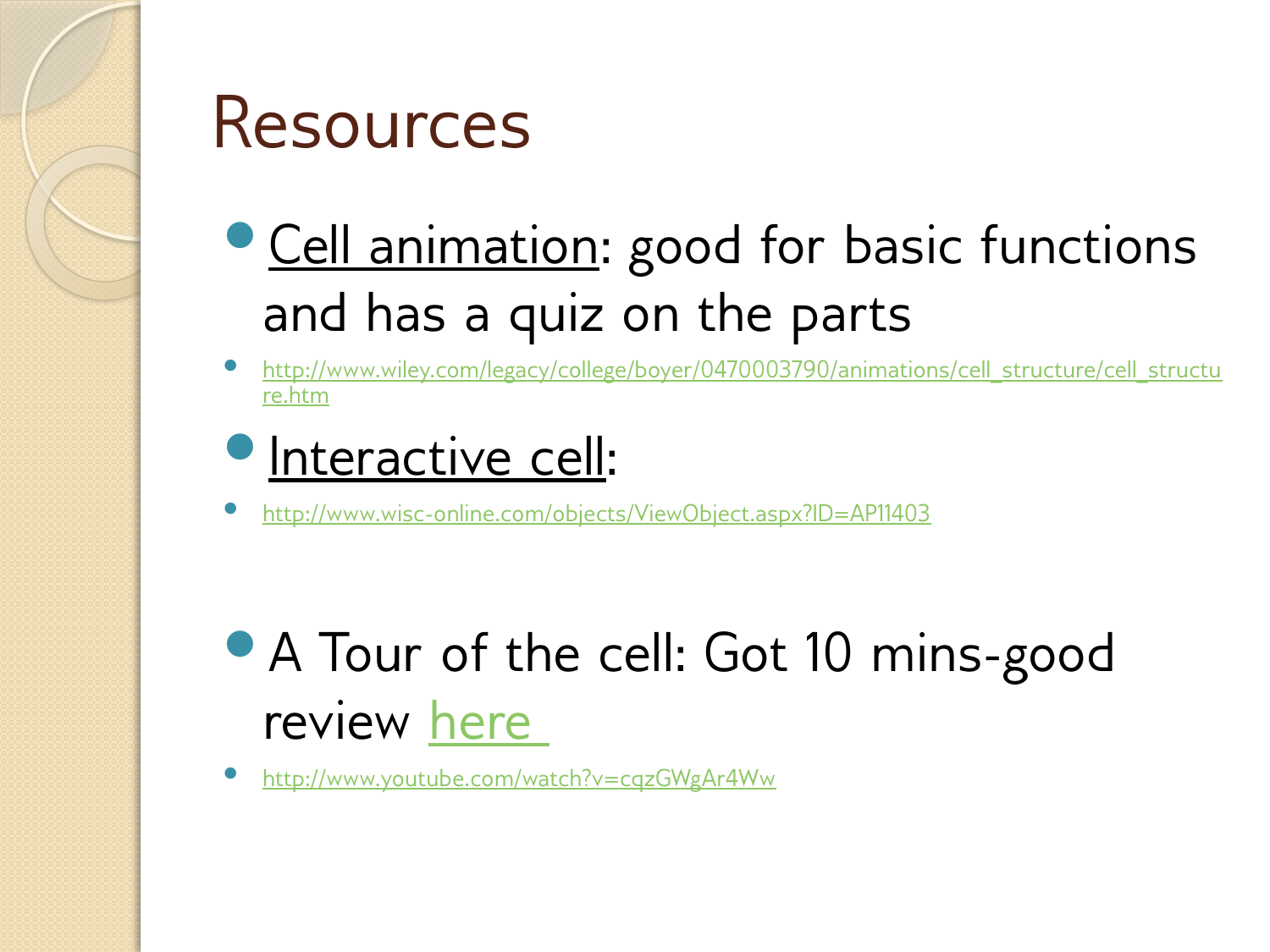

# Resources
Cell animation: good for basic functions and has a quiz on the parts
http://www.wiley.com/legacy/college/boyer/0470003790/animations/cell_structure/cell_structure.htm
Interactive cell:
http://www.wisc-online.com/objects/ViewObject.aspx?ID=AP11403

A Tour of the cell: Got 10 mins-good review here
http://www.youtube.com/watch?v=cqzGWgAr4Ww